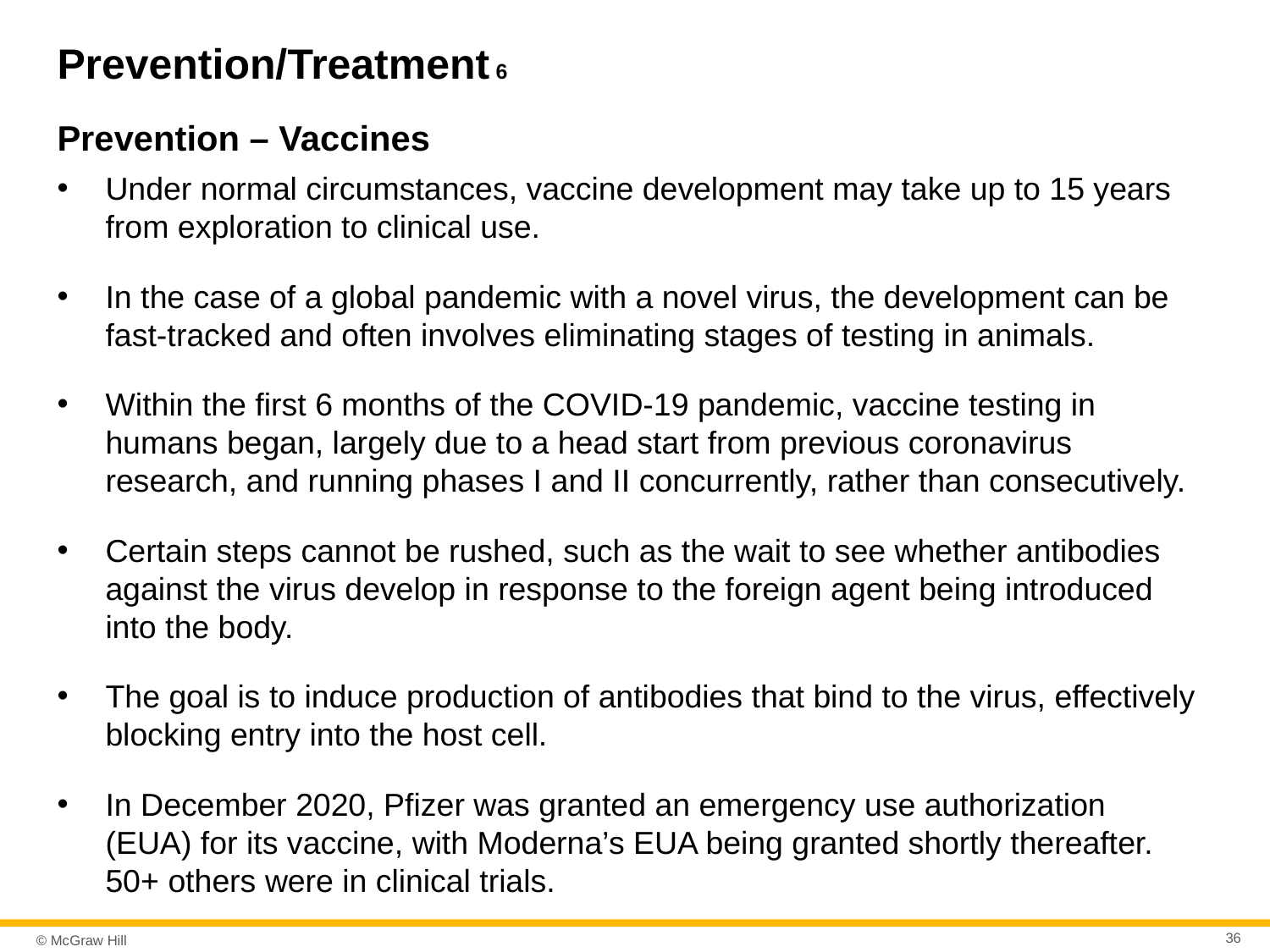

# Prevention/Treatment 6
Prevention – Vaccines
Under normal circumstances, vaccine development may take up to 15 years from exploration to clinical use.
In the case of a global pandemic with a novel virus, the development can be fast-tracked and often involves eliminating stages of testing in animals.
Within the first 6 months of the COVID-19 pandemic, vaccine testing in humans began, largely due to a head start from previous coronavirus research, and running phases I and II concurrently, rather than consecutively.
Certain steps cannot be rushed, such as the wait to see whether antibodies against the virus develop in response to the foreign agent being introduced into the body.
The goal is to induce production of antibodies that bind to the virus, effectively blocking entry into the host cell.
In December 2020, Pfizer was granted an emergency use authorization (EUA) for its vaccine, with Moderna’s EUA being granted shortly thereafter.  50+ others were in clinical trials.